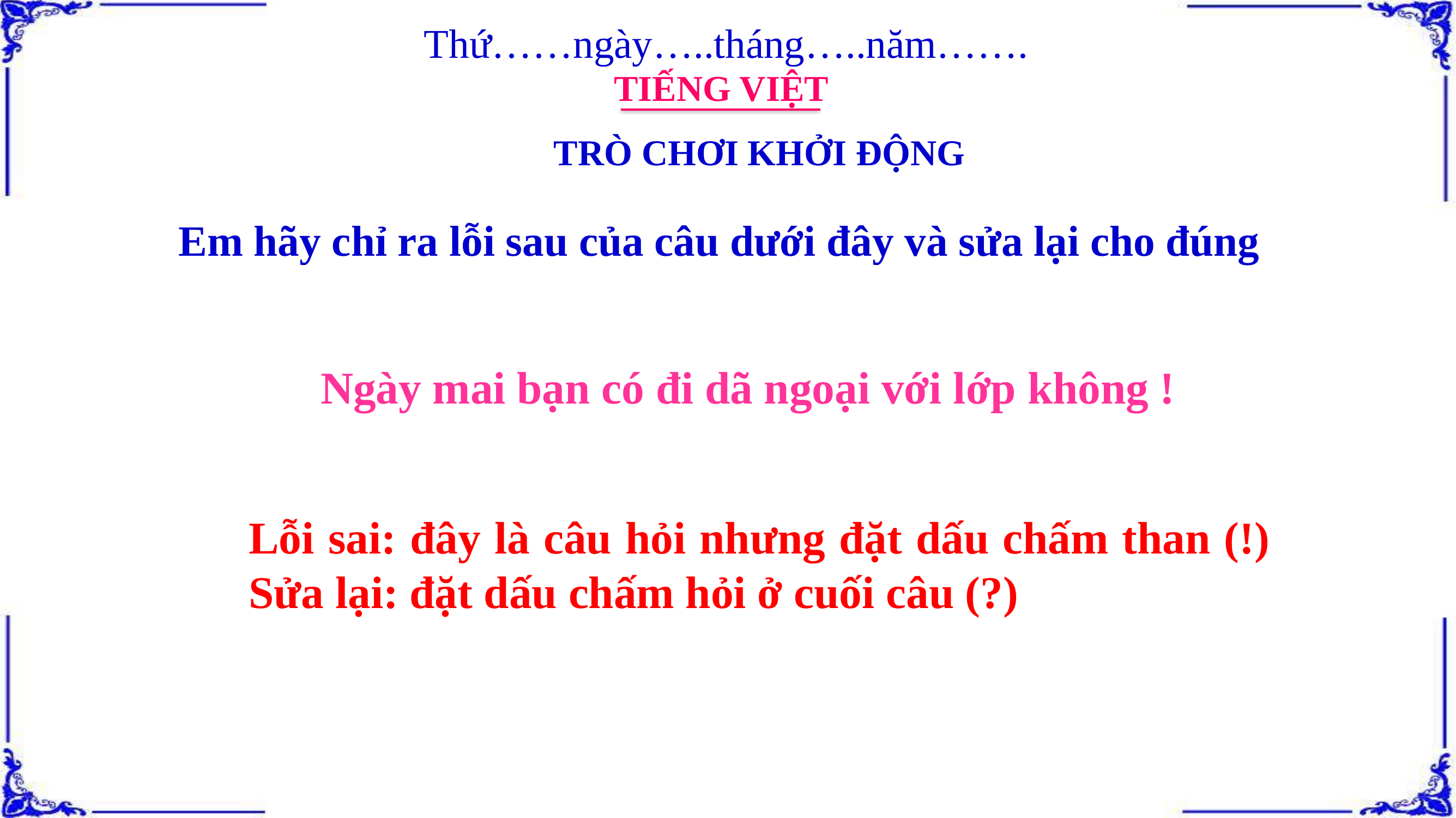

Thứ……ngày…..tháng…..năm…….
TIẾNG VIỆT
TRÒ CHƠI KHỞI ĐỘNG
Em hãy chỉ ra lỗi sau của câu dưới đây và sửa lại cho đúng
Ngày mai bạn có đi dã ngoại với lớp không !
Lỗi sai: đây là câu hỏi nhưng đặt dấu chấm than (!) Sửa lại: đặt dấu chấm hỏi ở cuối câu (?)